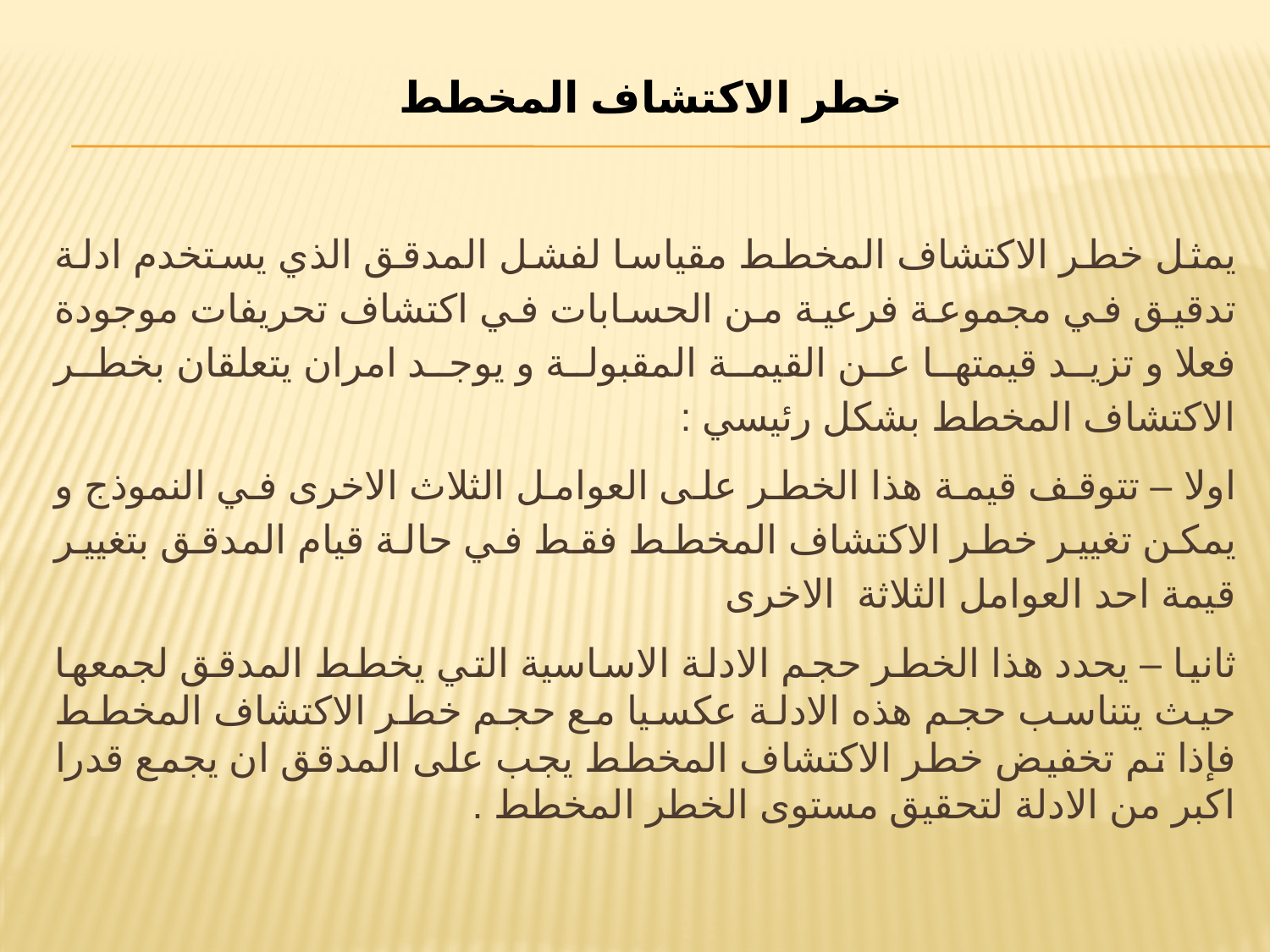

# خطر الاكتشاف المخطط
يمثل خطر الاكتشاف المخطط مقياسا لفشل المدقق الذي يستخدم ادلة تدقيق في مجموعة فرعية من الحسابات في اكتشاف تحريفات موجودة فعلا و تزيد قيمتها عن القيمة المقبولة و يوجد امران يتعلقان بخطر الاكتشاف المخطط بشكل رئيسي :
اولا – تتوقف قيمة هذا الخطر على العوامل الثلاث الاخرى في النموذج و يمكن تغيير خطر الاكتشاف المخطط فقط في حالة قيام المدقق بتغيير قيمة احد العوامل الثلاثة  الاخرى
ثانيا – يحدد هذا الخطر حجم الادلة الاساسية التي يخطط المدقق لجمعها حيث يتناسب حجم هذه الادلة عكسيا مع حجم خطر الاكتشاف المخطط فإذا تم تخفيض خطر الاكتشاف المخطط يجب على المدقق ان يجمع قدرا اكبر من الادلة لتحقيق مستوى الخطر المخطط .